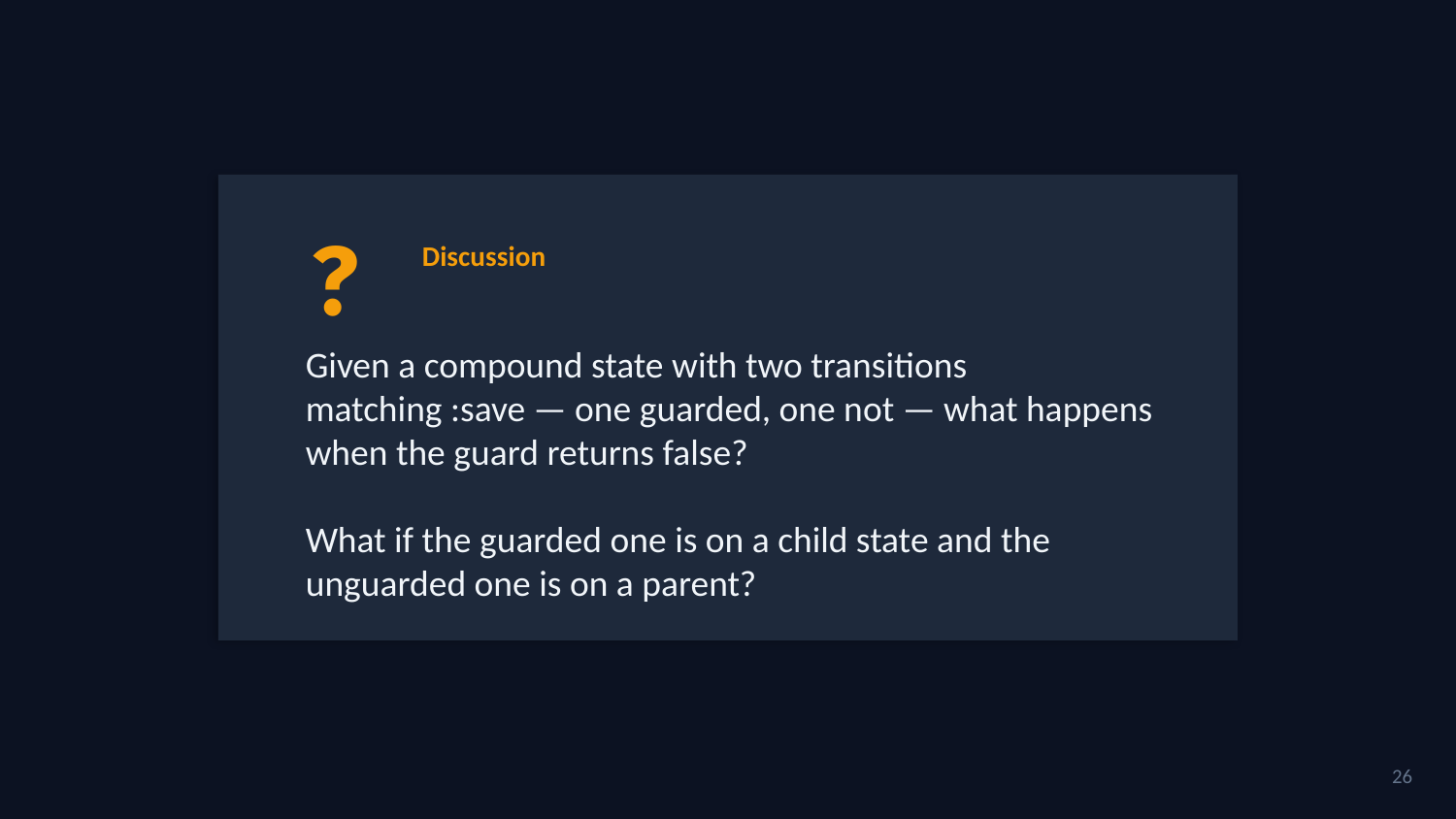

?
Discussion
Given a compound state with two transitions matching :save — one guarded, one not — what happens when the guard returns false?

What if the guarded one is on a child state and the unguarded one is on a parent?
26